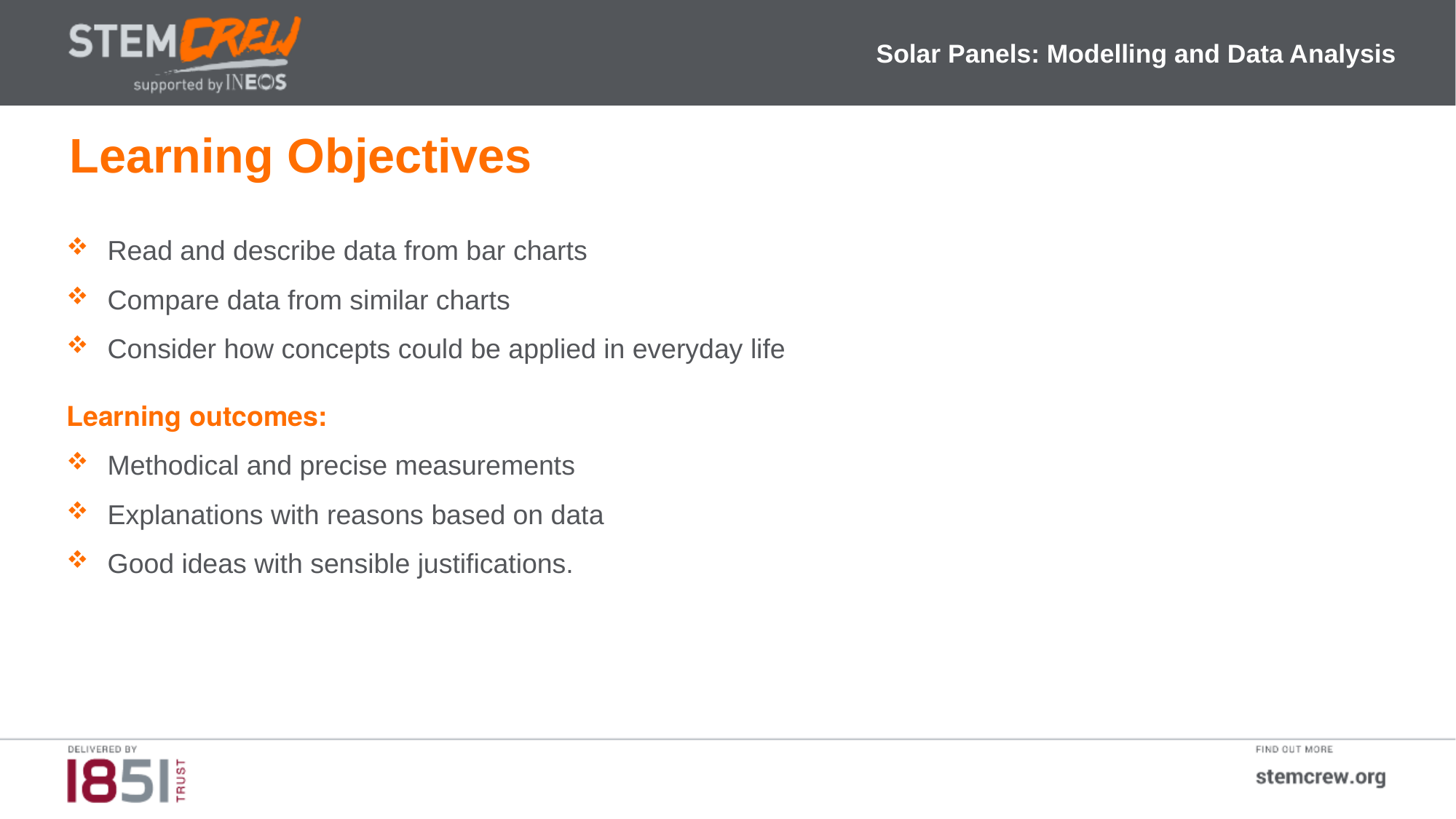

Solar Panels: Modelling and Data Analysis
Learning Objectives
Read and describe data from bar charts
Compare data from similar charts
Consider how concepts could be applied in everyday life
Learning outcomes:
Methodical and precise measurements
Explanations with reasons based on data
Good ideas with sensible justifications.